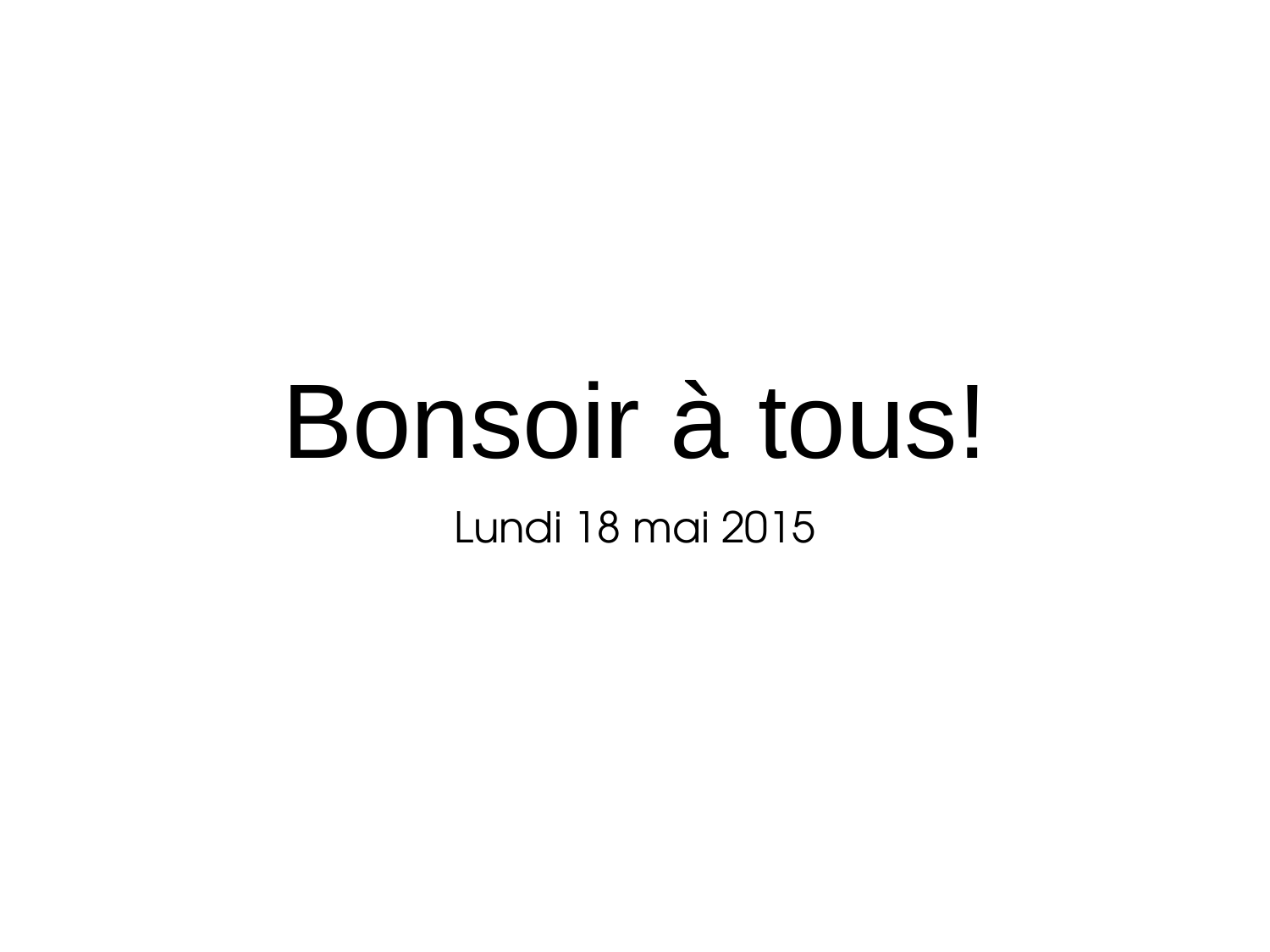

# Bonsoir à tous!
Lundi 18 mai 2015